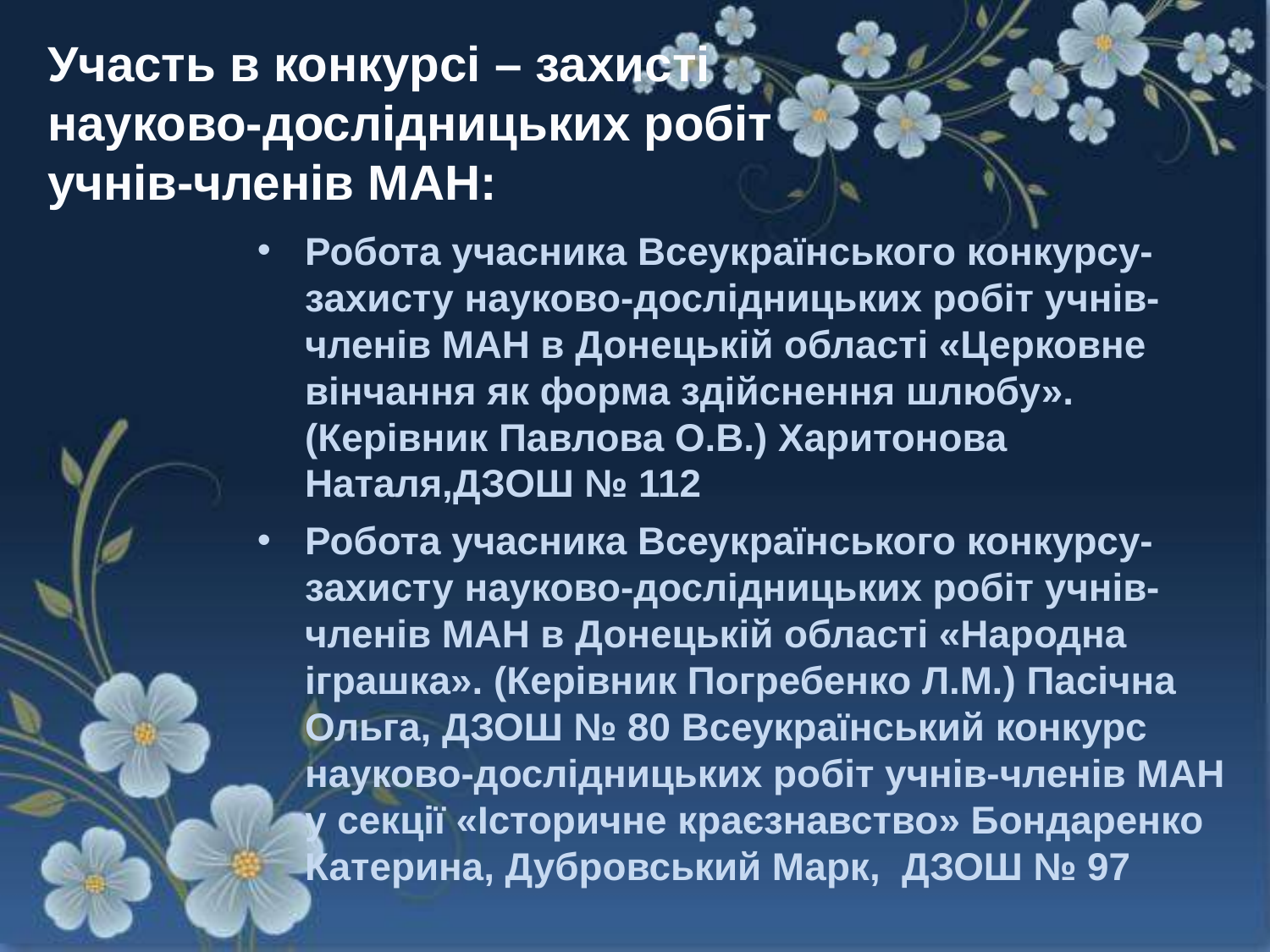

Участь в конкурсі – захисті науково-дослідницьких робіт учнів-членів МАН:
Робота учасника Всеукраїнського конкурсу-захисту науково-дослідницьких робіт учнів-членів МАН в Донецькій області «Церковне вінчання як форма здійснення шлюбу». (Керівник Павлова О.В.) Харитонова Наталя,ДЗОШ № 112
Робота учасника Всеукраїнського конкурсу-захисту науково-дослідницьких робіт учнів-членів МАН в Донецькій області «Народна іграшка». (Керівник Погребенко Л.М.) Пасічна Ольга, ДЗОШ № 80 Всеукраїнський конкурс науково-дослідницьких робіт учнів-членів МАН у секції «Історичне краєзнавство» Бондаренко Катерина, Дубровський Марк,  ДЗОШ № 97